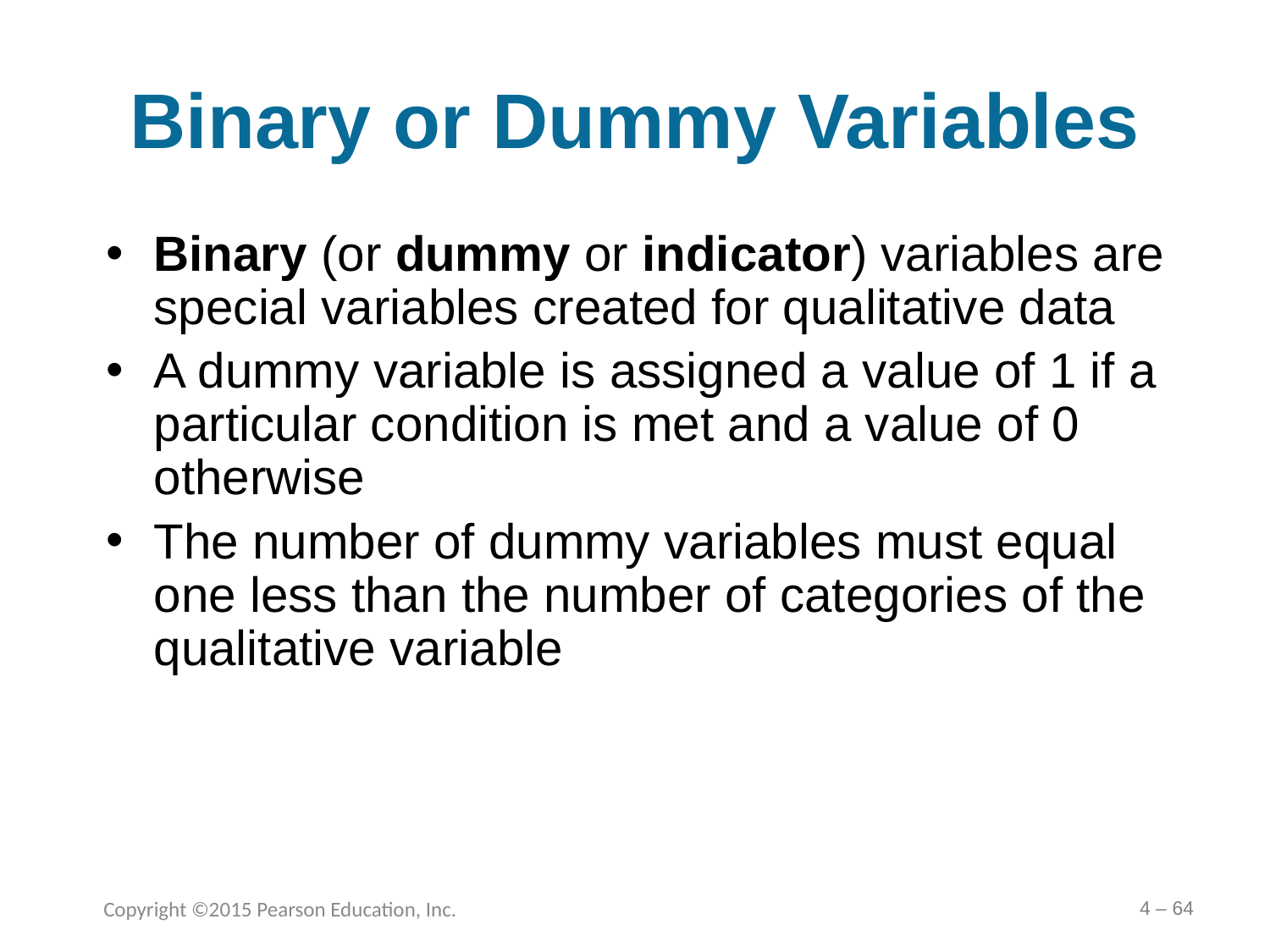

# Binary or Dummy Variables
Binary (or dummy or indicator) variables are special variables created for qualitative data
A dummy variable is assigned a value of 1 if a particular condition is met and a value of 0 otherwise
The number of dummy variables must equal one less than the number of categories of the qualitative variable

4 – 64
Copyright ©2015 Pearson Education, Inc.